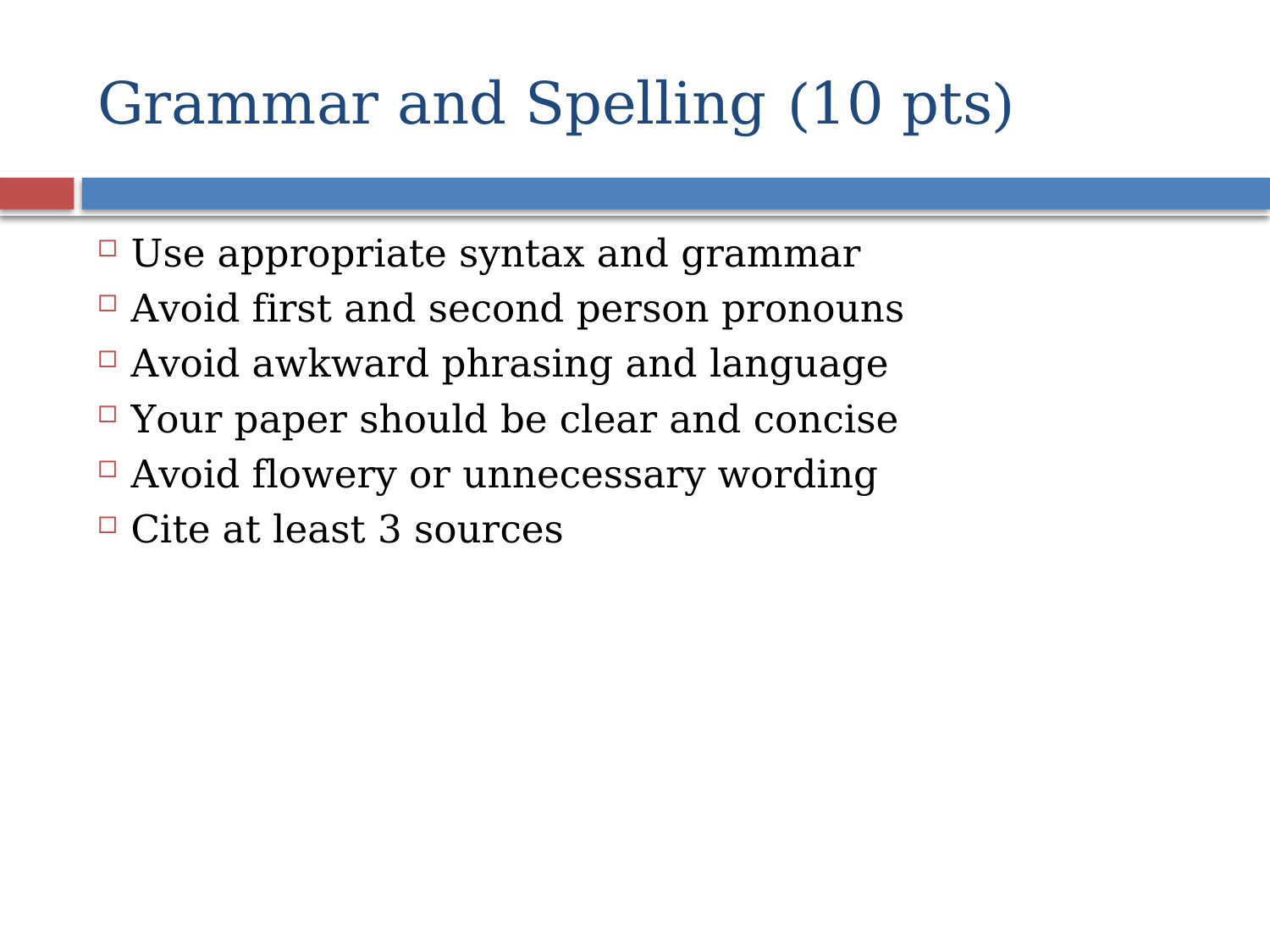

# Grammar and Spelling (10 pts)
Use appropriate syntax and grammar
Avoid first and second person pronouns
Avoid awkward phrasing and language
Your paper should be clear and concise
Avoid flowery or unnecessary wording
Cite at least 3 sources